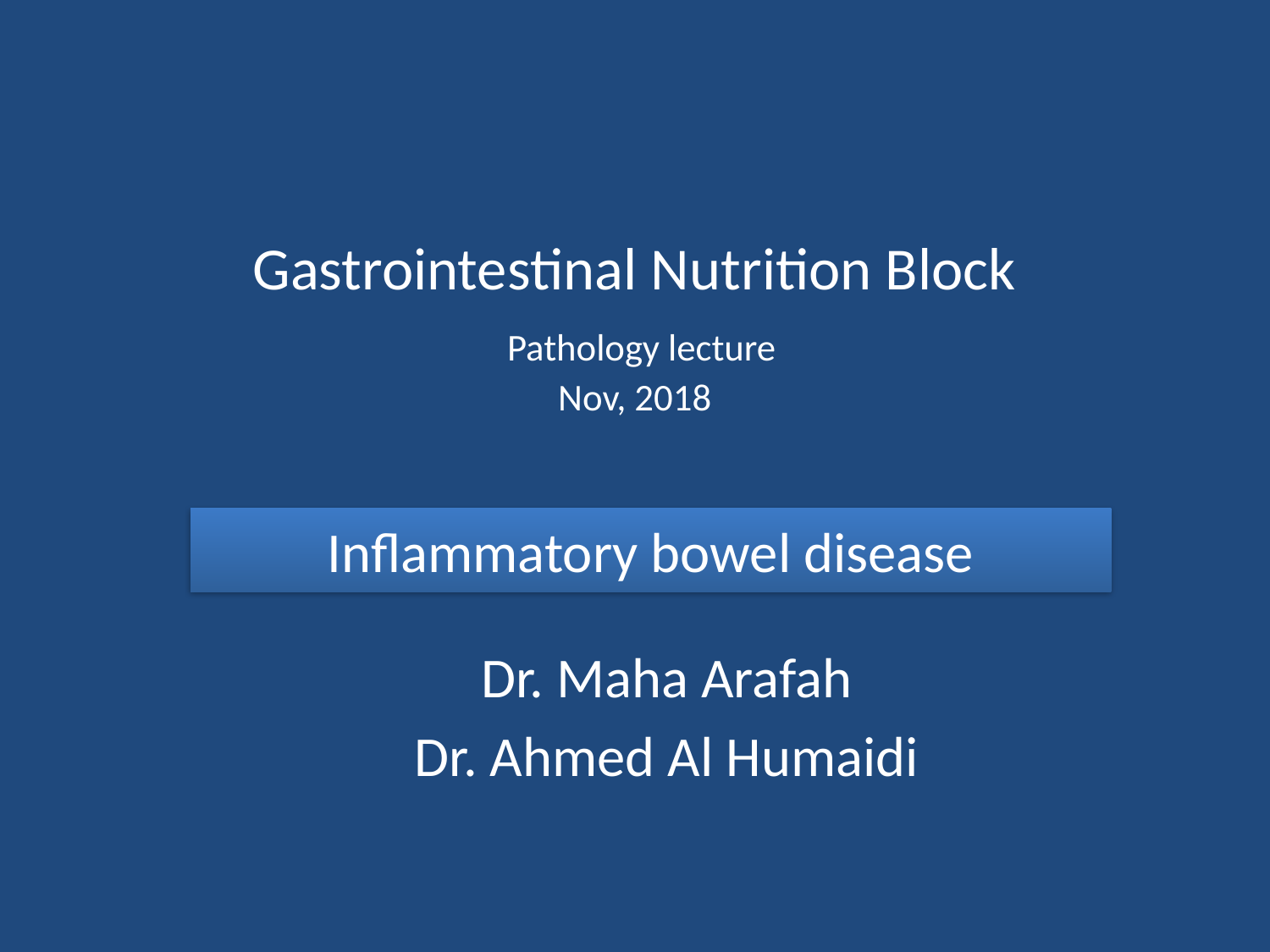

# Gastrointestinal Nutrition Block Pathology lecture Nov, 2018
Inflammatory bowel disease
Dr. Maha Arafah
Dr. Ahmed Al Humaidi